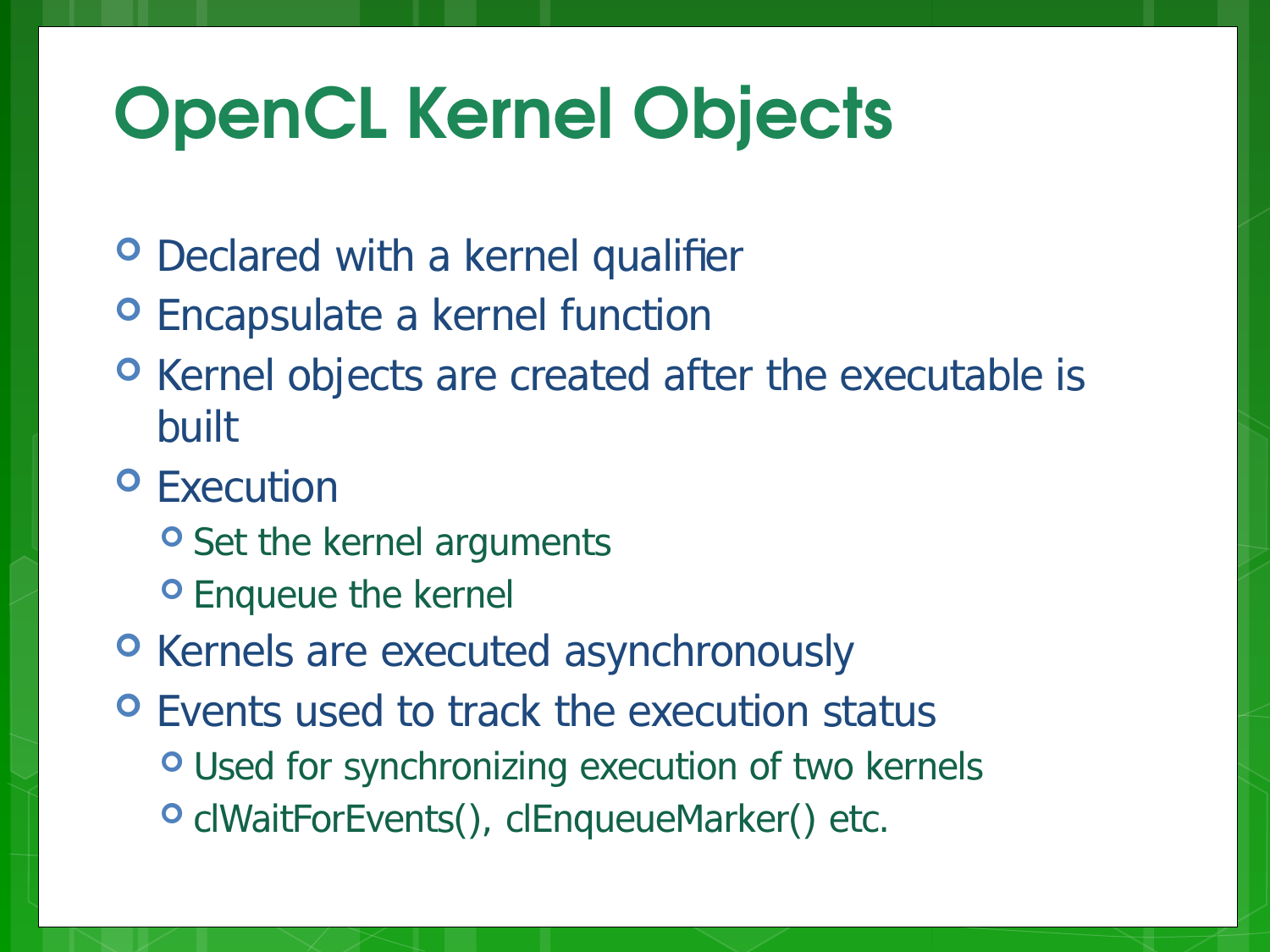

# OpenCL Kernel Objects
Declared with a kernel qualifier
Encapsulate a kernel function
Kernel objects are created after the executable is built
Execution
Set the kernel arguments
Enqueue the kernel
Kernels are executed asynchronously
Events used to track the execution status
Used for synchronizing execution of two kernels
clWaitForEvents(), clEnqueueMarker() etc.